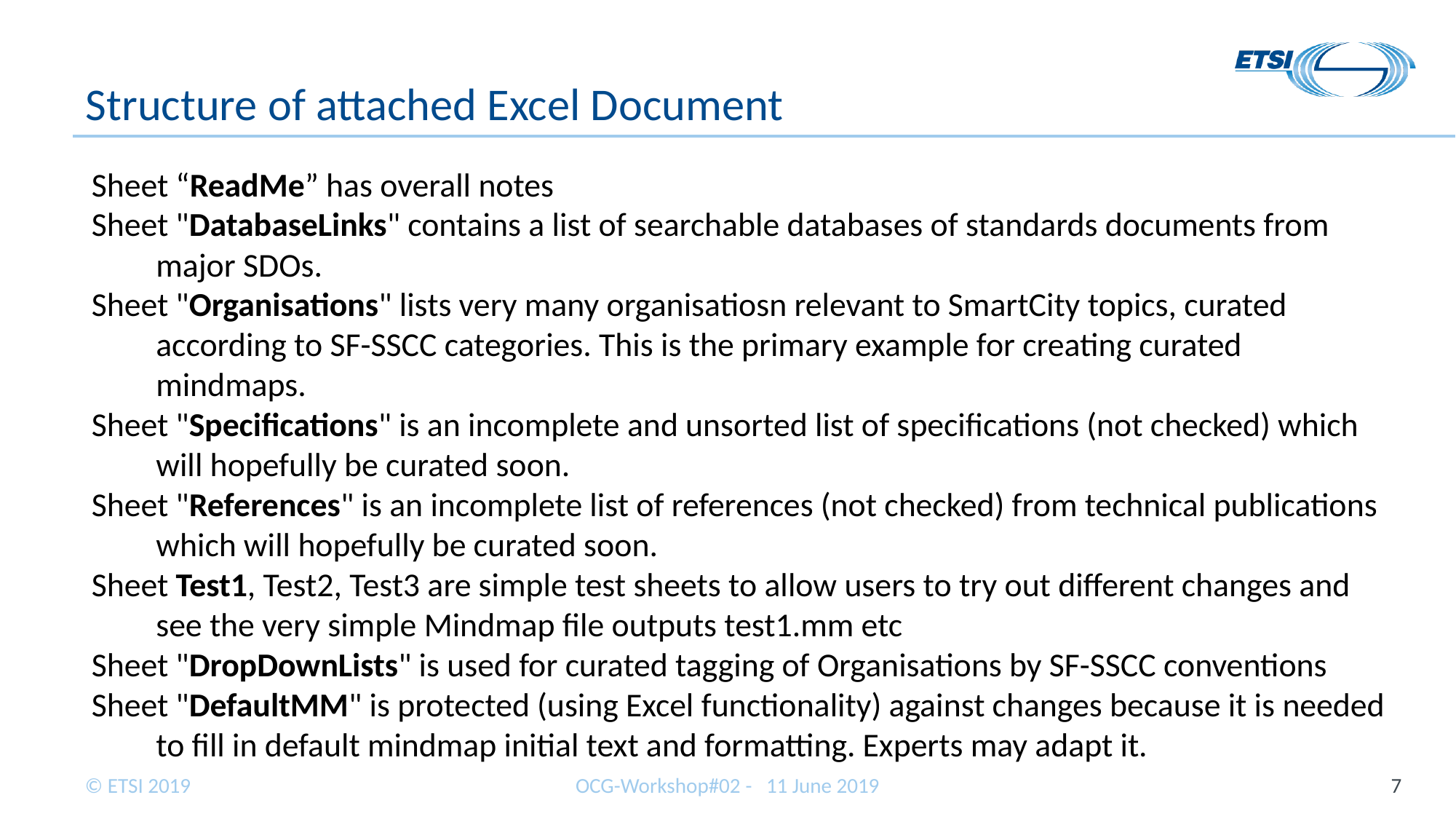

# Structure of attached Excel Document
Sheet “ReadMe” has overall notes
Sheet "DatabaseLinks" contains a list of searchable databases of standards documents from major SDOs.
Sheet "Organisations" lists very many organisatiosn relevant to SmartCity topics, curated according to SF-SSCC categories. This is the primary example for creating curated mindmaps.
Sheet "Specifications" is an incomplete and unsorted list of specifications (not checked) which will hopefully be curated soon.
Sheet "References" is an incomplete list of references (not checked) from technical publications which will hopefully be curated soon.
Sheet Test1, Test2, Test3 are simple test sheets to allow users to try out different changes and see the very simple Mindmap file outputs test1.mm etc
Sheet "DropDownLists" is used for curated tagging of Organisations by SF-SSCC conventions
Sheet "DefaultMM" is protected (using Excel functionality) against changes because it is needed to fill in default mindmap initial text and formatting. Experts may adapt it.
OCG-Workshop#02 -   11 June 2019